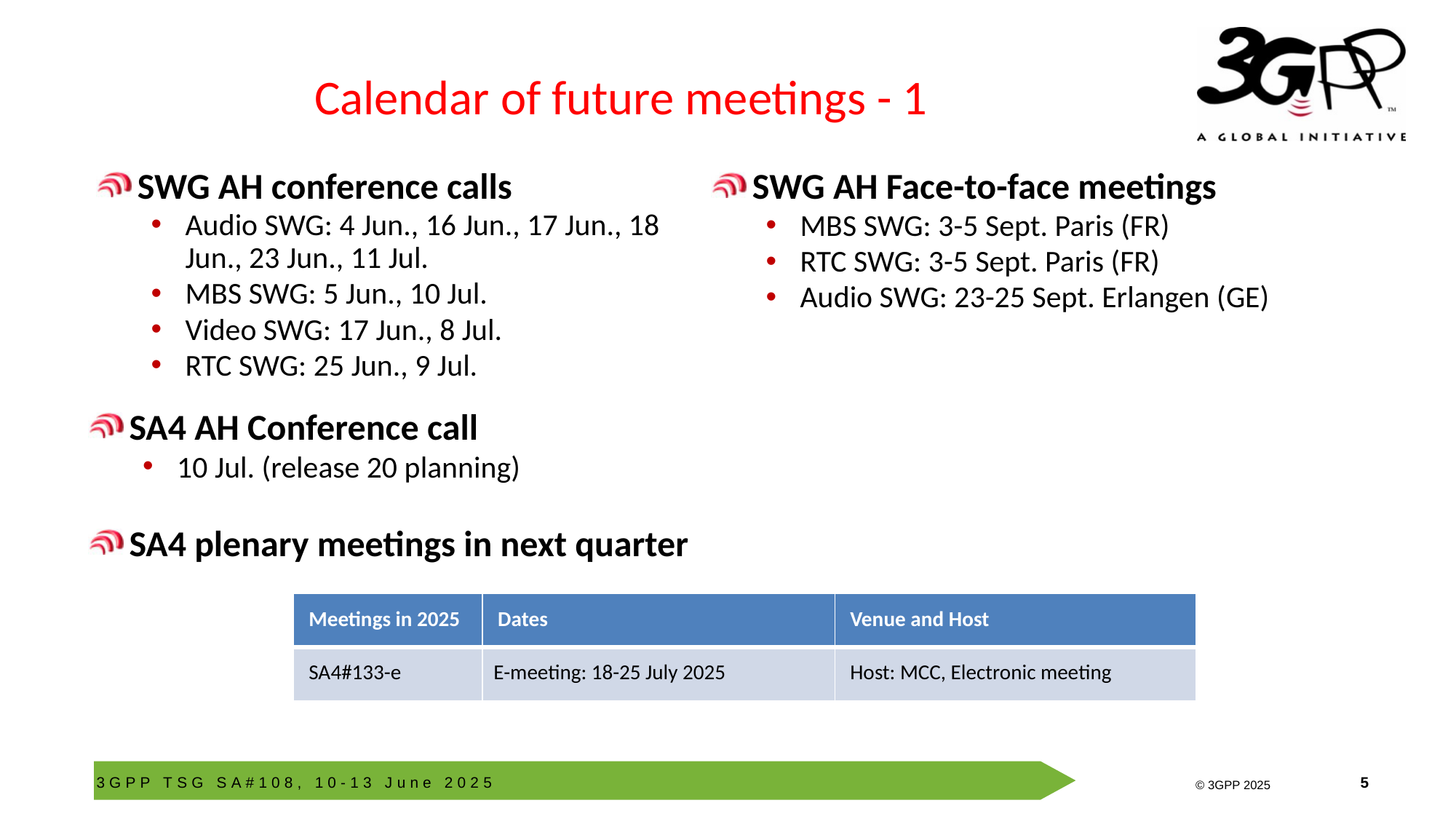

# Calendar of future meetings - 1
SWG AH Face-to-face meetings
MBS SWG: 3-5 Sept. Paris (FR)
RTC SWG: 3-5 Sept. Paris (FR)
Audio SWG: 23-25 Sept. Erlangen (GE)

SWG AH conference calls
Audio SWG: 4 Jun., 16 Jun., 17 Jun., 18 Jun., 23 Jun., 11 Jul.
MBS SWG: 5 Jun., 10 Jul.
Video SWG: 17 Jun., 8 Jul.
RTC SWG: 25 Jun., 9 Jul.
SA4 AH Conference call
10 Jul. (release 20 planning)

SA4 plenary meetings in next quarter

| Meetings in 2025 | Dates | Venue and Host |
| --- | --- | --- |
| SA4#133-e | E-meeting: 18-25 July 2025 | Host: MCC, Electronic meeting |